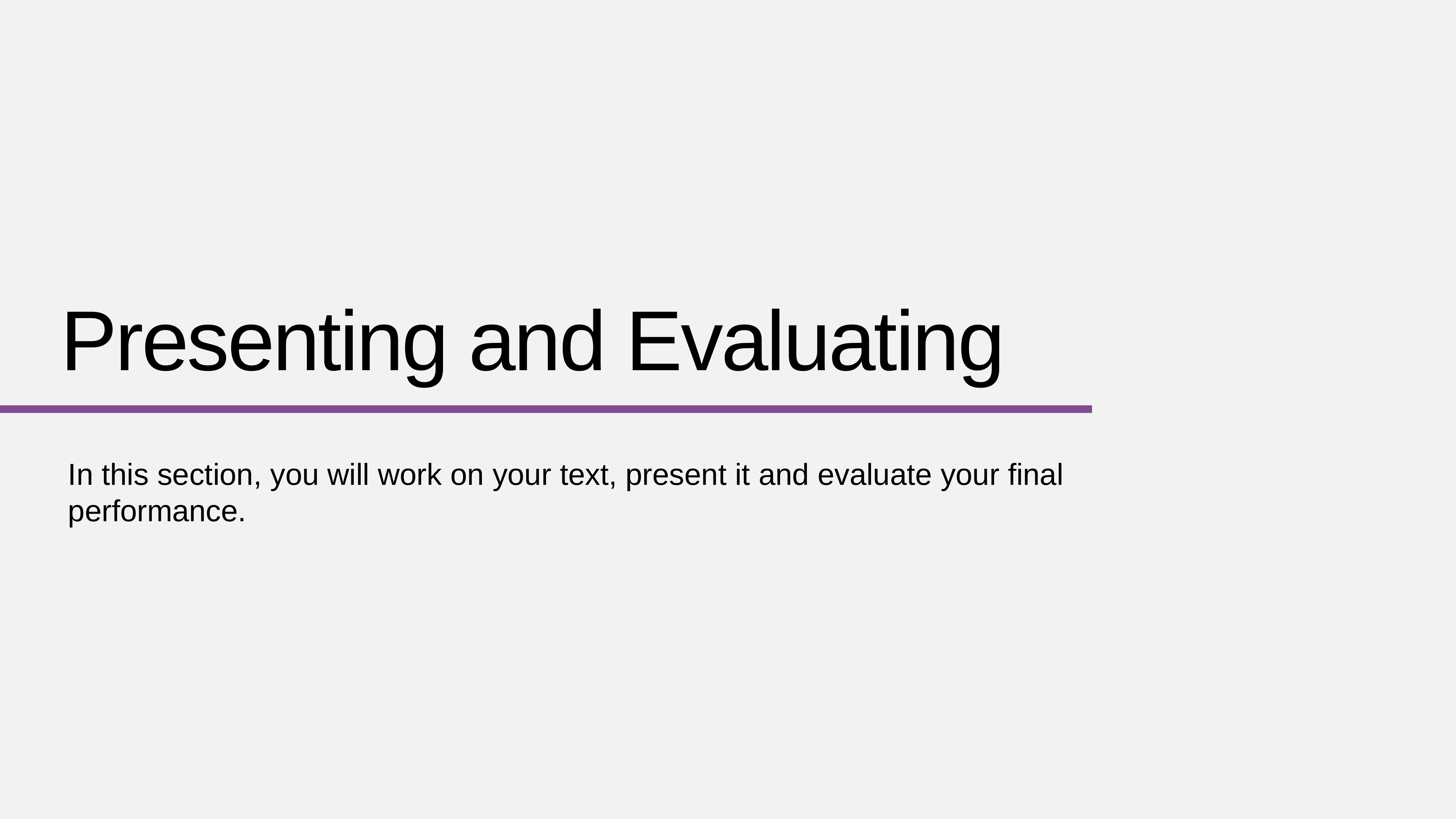

# Presenting and Evaluating
In this section, you will work on your text, present it and evaluate your final performance.